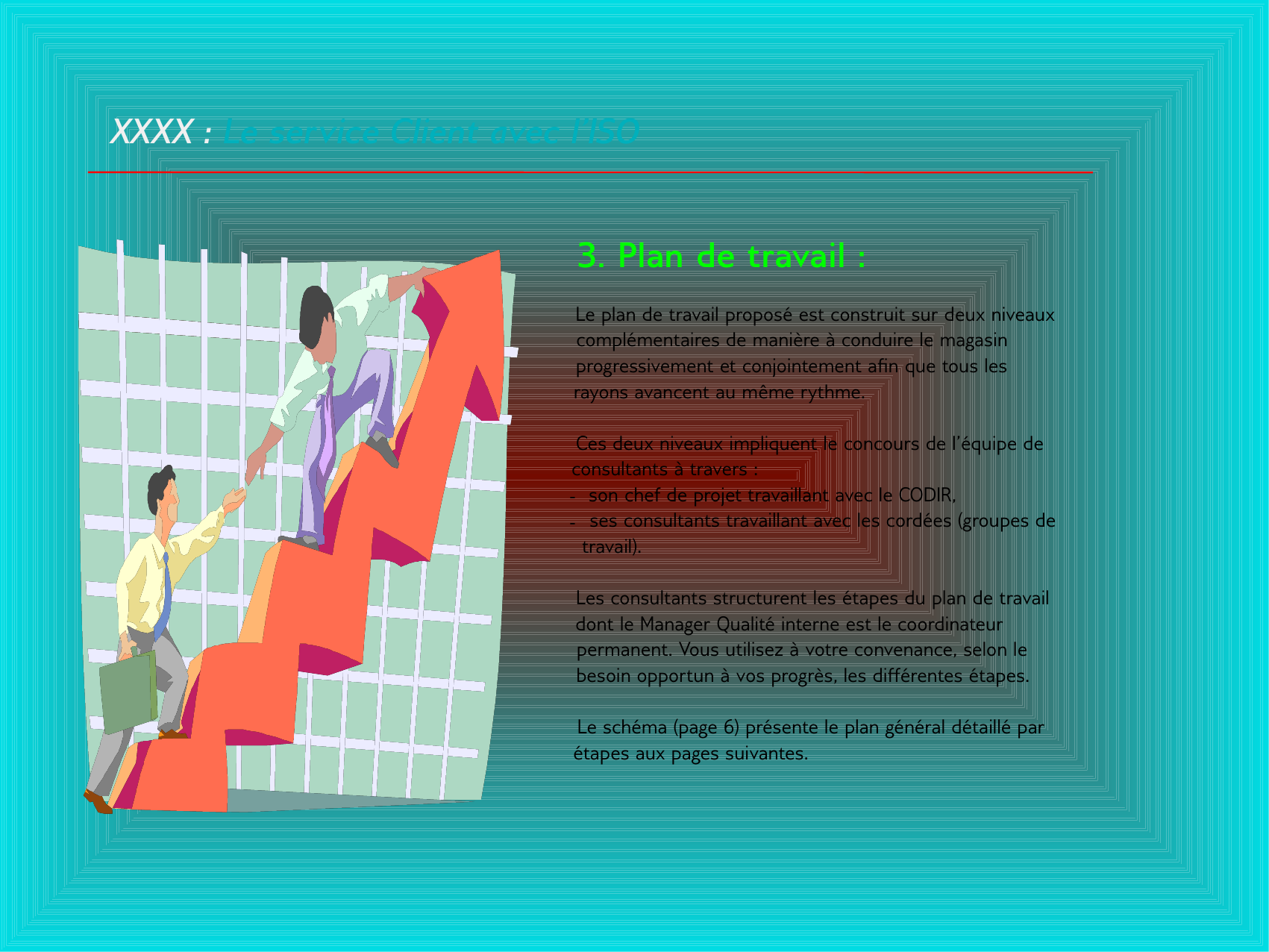

XXXX : Le service Client avec l’ISO

3. Plan de travail :

Le plan de travail proposé est construit sur deux niveaux

complémentaires de manière à conduire le magasin

progressivement et conjointement afin que tous les

rayons avancent au même rythme.

Ces deux niveaux impliquent le concours de l’équipe de

consultants à travers :

 son chef de projet travaillant avec le CODIR,
-

 ses consultants travaillant avec les cordées (groupes de
-

  travail).

Les consultants structurent les étapes du plan de travail
dont le Manager Qualité interne est le coordinateur

permanent. Vous utilisez à votre convenance, selon le

besoin opportun à vos progrès, les différentes étapes.

Le schéma (page 6) présente le plan général détaillé par

étapes aux pages suivantes.